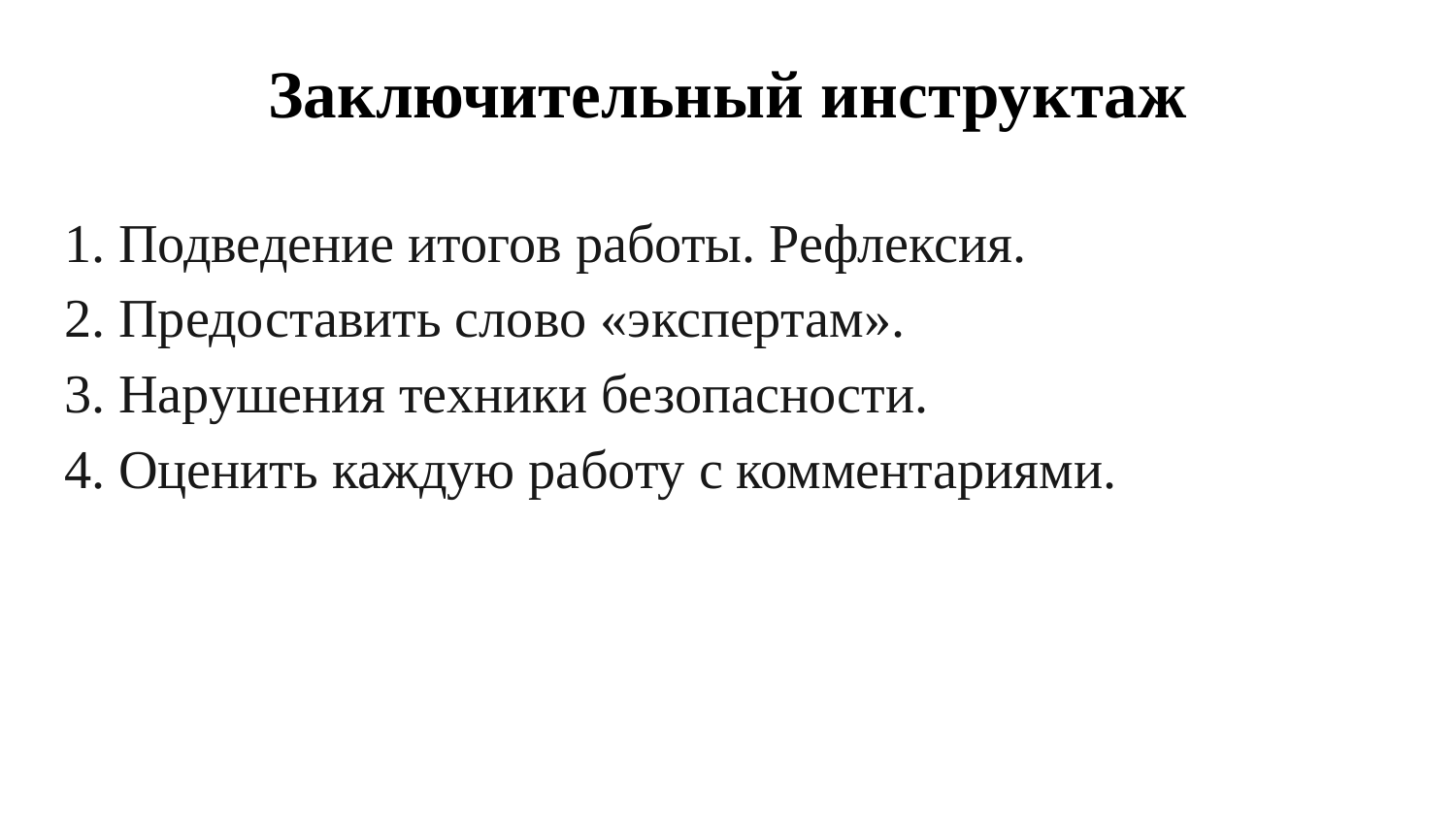

# Заключительный инструктаж
1. Подведение итогов работы. Рефлексия.
2. Предоставить слово «экспертам».
3. Нарушения техники безопасности.
4. Оценить каждую работу с комментариями.